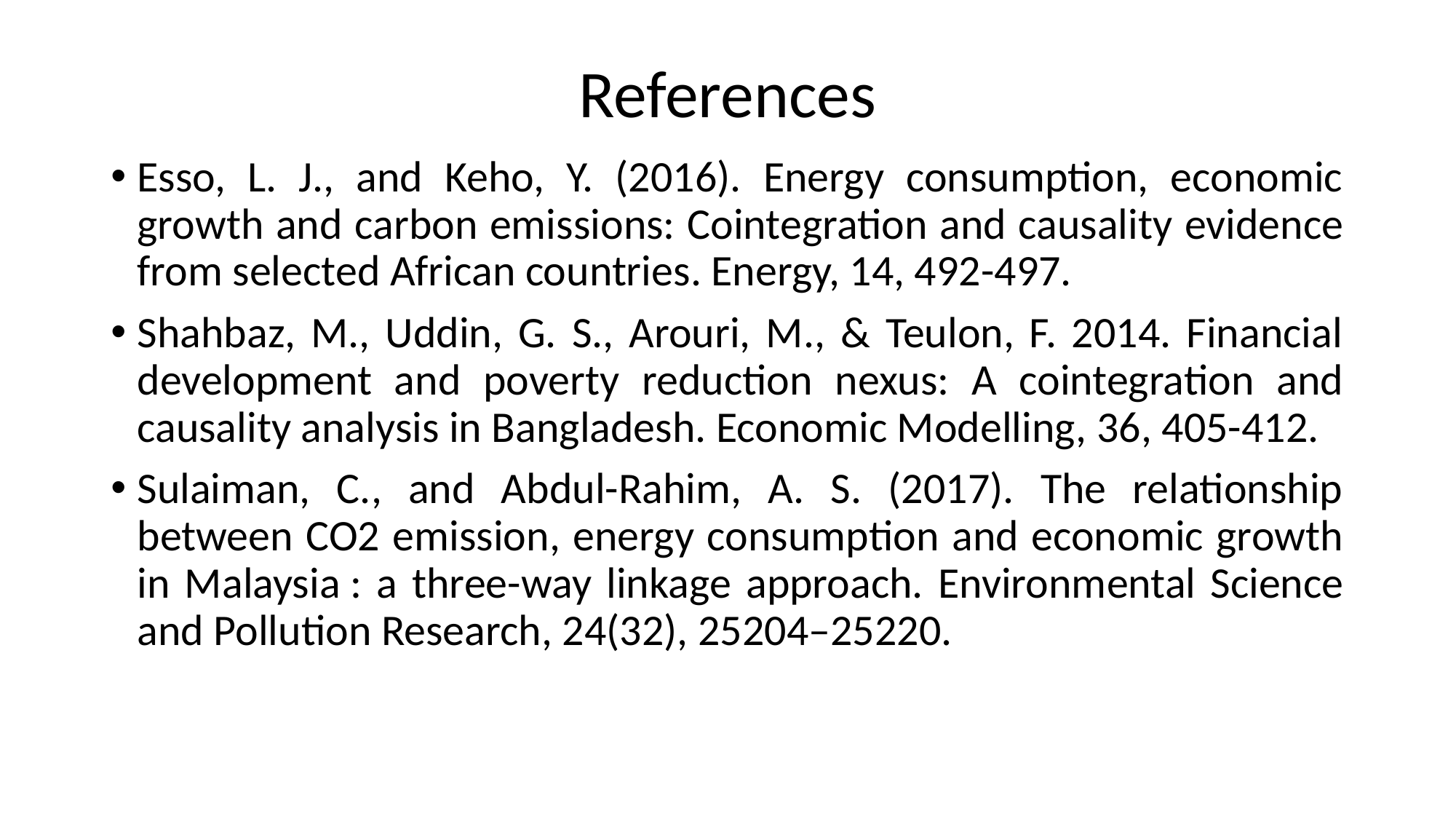

# References
Esso, L. J., and Keho, Y. (2016). Energy consumption, economic growth and carbon emissions: Cointegration and causality evidence from selected African countries. Energy, 14, 492-497.
Shahbaz, M., Uddin, G. S., Arouri, M., & Teulon, F. 2014. Financial development and poverty reduction nexus: A cointegration and causality analysis in Bangladesh. Economic Modelling, 36, 405-412.
Sulaiman, C., and Abdul-Rahim, A. S. (2017). The relationship between CO2 emission, energy consumption and economic growth in Malaysia : a three-way linkage approach. Environmental Science and Pollution Research, 24(32), 25204–25220.